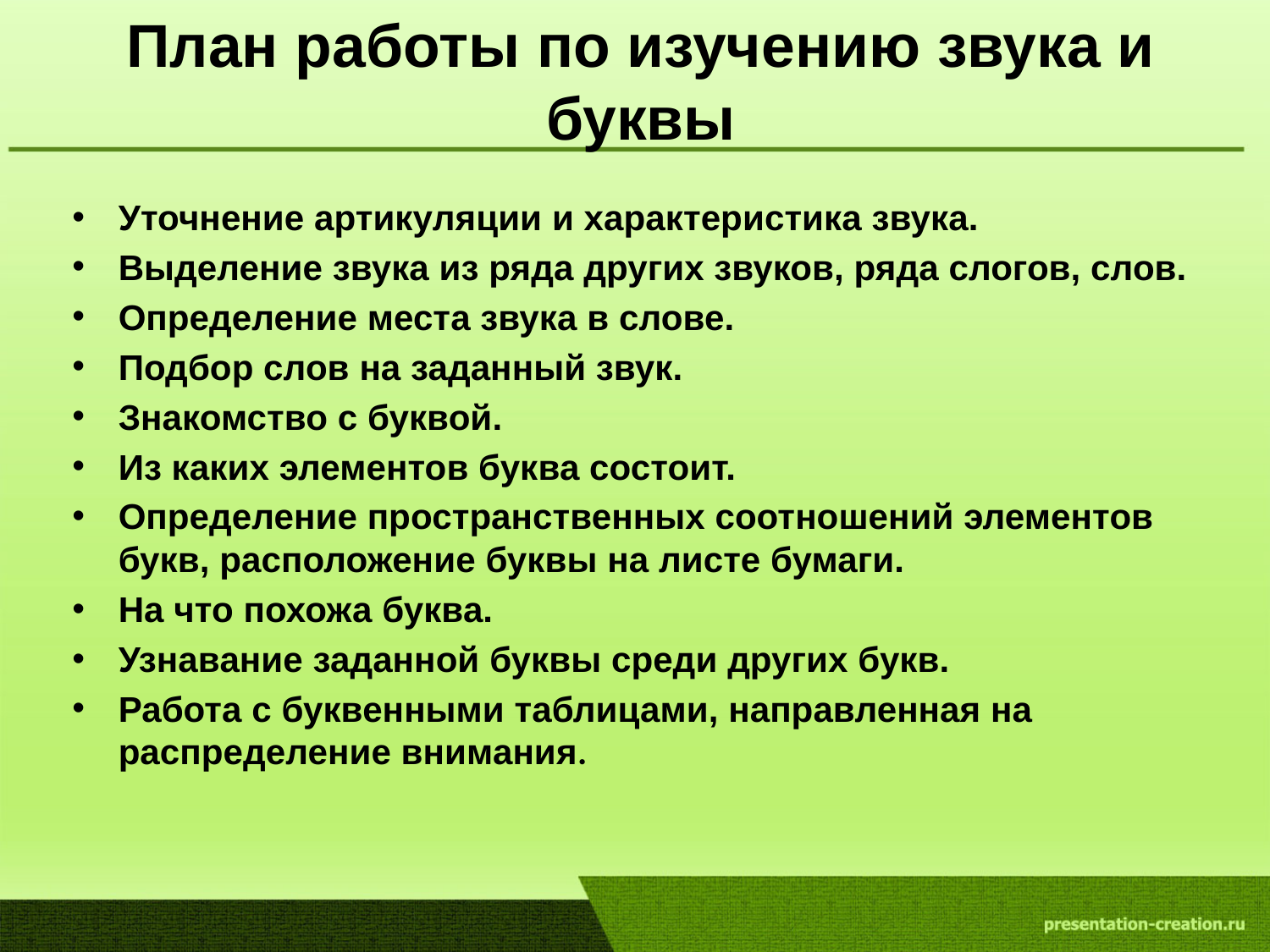

# План работы по изучению звука и буквы
Уточнение артикуляции и характеристика звука.
Выделение звука из ряда других звуков, ряда слогов, слов.
Определение места звука в слове.
Подбор слов на заданный звук.
Знакомство с буквой.
Из каких элементов буква состоит.
Определение пространственных соотношений элементов букв, расположение буквы на листе бумаги.
На что похожа буква.
Узнавание заданной буквы среди других букв.
Работа с буквенными таблицами, направленная на  распределение внимания.